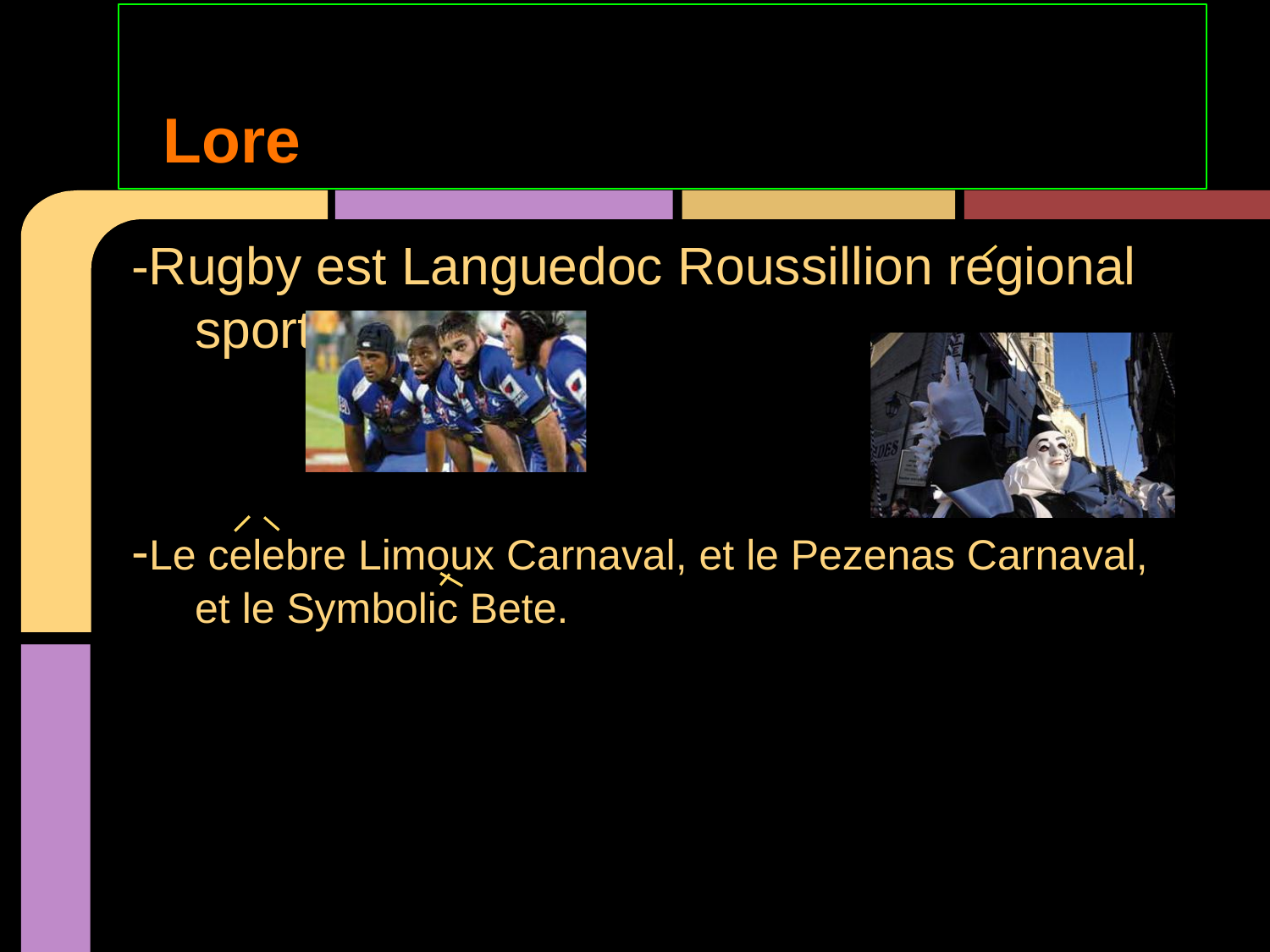

# Lore
-Rugby est Languedoc Roussillion regional sport.

-Le celebre Limoux Carnaval, et le Pezenas Carnaval, et le Symbolic Bete.